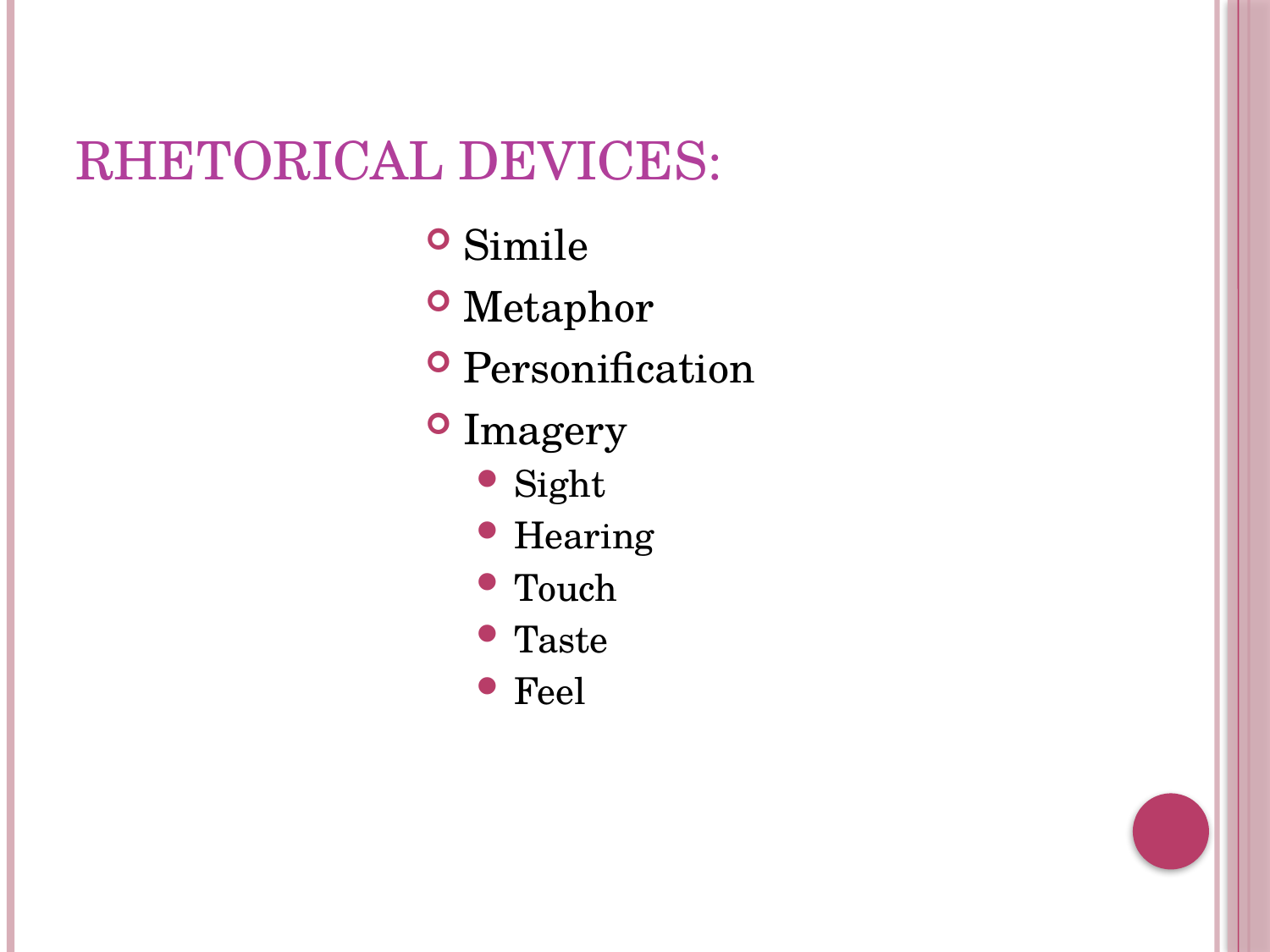

# RHETORICAL DEVICES:
Simile
Metaphor
Personification
Imagery
Sight
Hearing
Touch
Taste
Feel